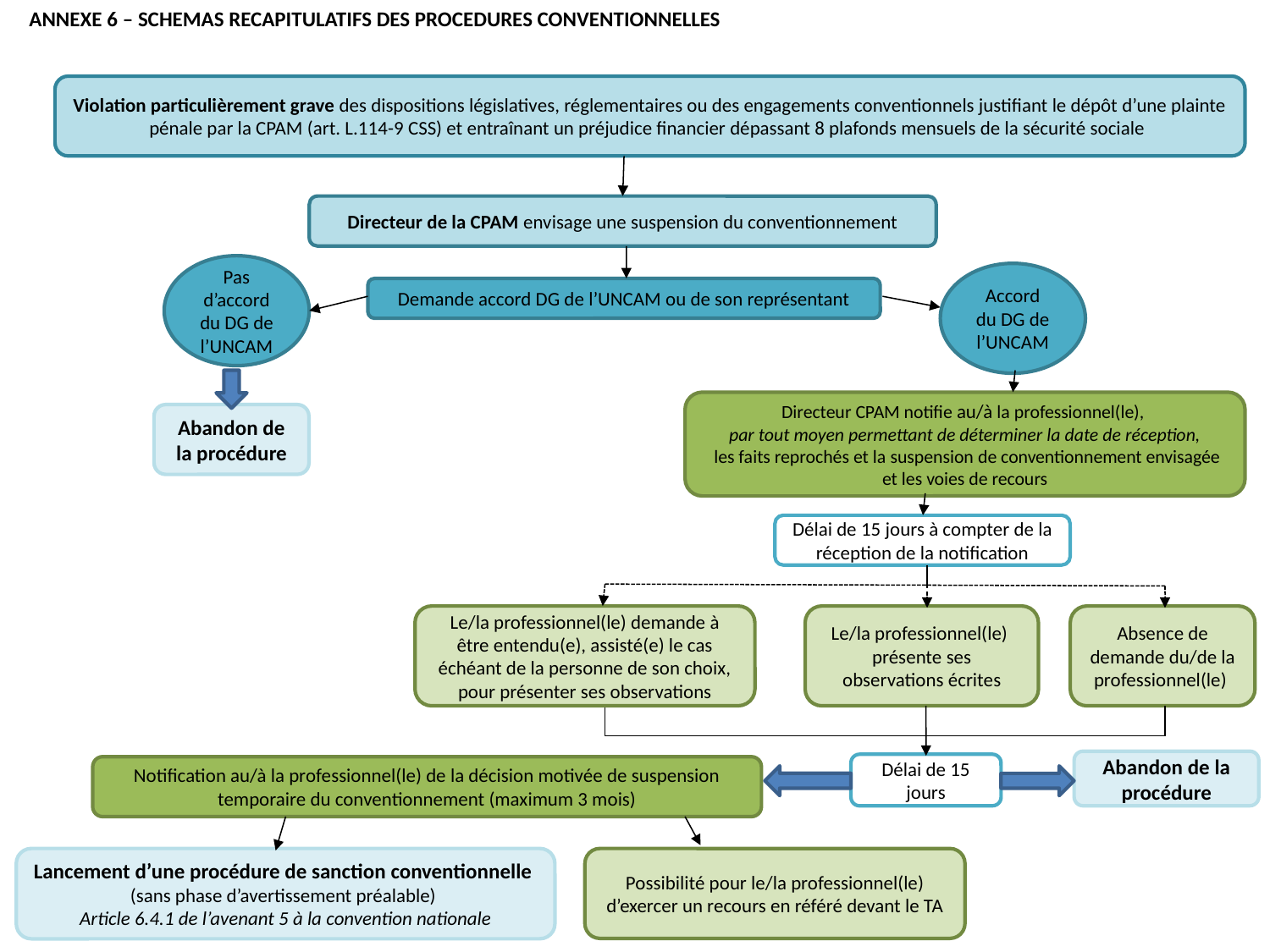

ANNEXE 6 – SCHEMAS RECAPITULATIFS DES PROCEDURES CONVENTIONNELLES
Violation particulièrement grave des dispositions législatives, réglementaires ou des engagements conventionnels justifiant le dépôt d’une plainte pénale par la CPAM (art. L.114-9 CSS) et entraînant un préjudice financier dépassant 8 plafonds mensuels de la sécurité sociale

Directeur de la CPAM envisage une suspension du conventionnement

Pas d’accord du DG de l’UNCAM
Accord du DG de l’UNCAM
Demande accord DG de l’UNCAM ou de son représentant

Directeur CPAM notifie au/à la professionnel(le),
par tout moyen permettant de déterminer la date de réception,
 les faits reprochés et la suspension de conventionnement envisagée et les voies de recours
Abandon de la procédure

Délai de 15 jours à compter de la réception de la notification

Le/la professionnel(le) demande à être entendu(e), assisté(e) le cas échéant de la personne de son choix, pour présenter ses observations
Le/la professionnel(le)  présente ses observations écrites
Absence de demande du/de la professionnel(le)

Abandon de la procédure
Délai de 15 jours
Notification au/à la professionnel(le) de la décision motivée de suspension temporaire du conventionnement (maximum 3 mois)

Lancement d’une procédure de sanction conventionnelle
(sans phase d’avertissement préalable)
Article 6.4.1 de l’avenant 5 à la convention nationale
Possibilité pour le/la professionnel(le) d’exercer un recours en référé devant le TA